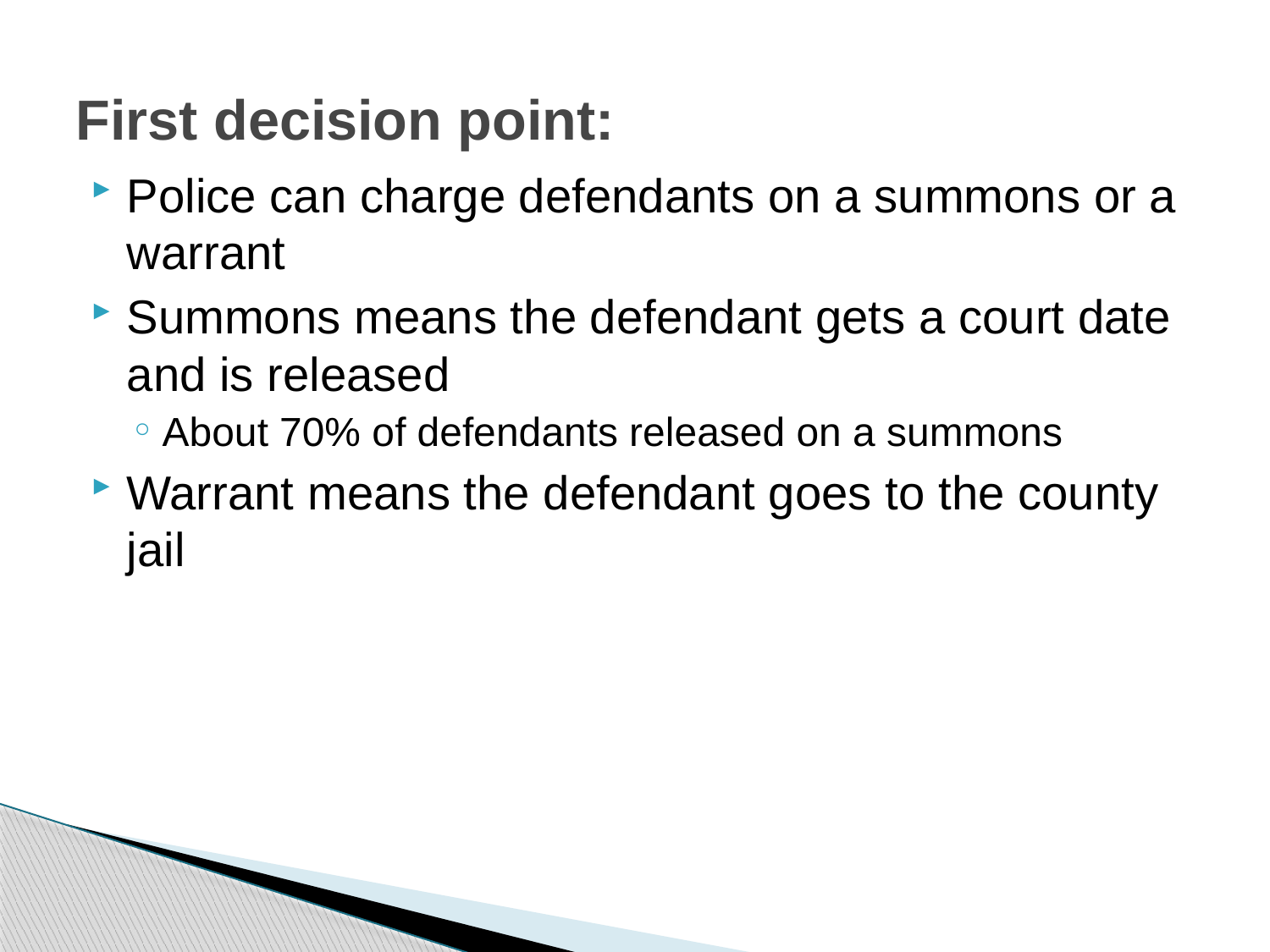

# First decision point:
Police can charge defendants on a summons or a warrant
Summons means the defendant gets a court date and is released
About 70% of defendants released on a summons
Warrant means the defendant goes to the county jail